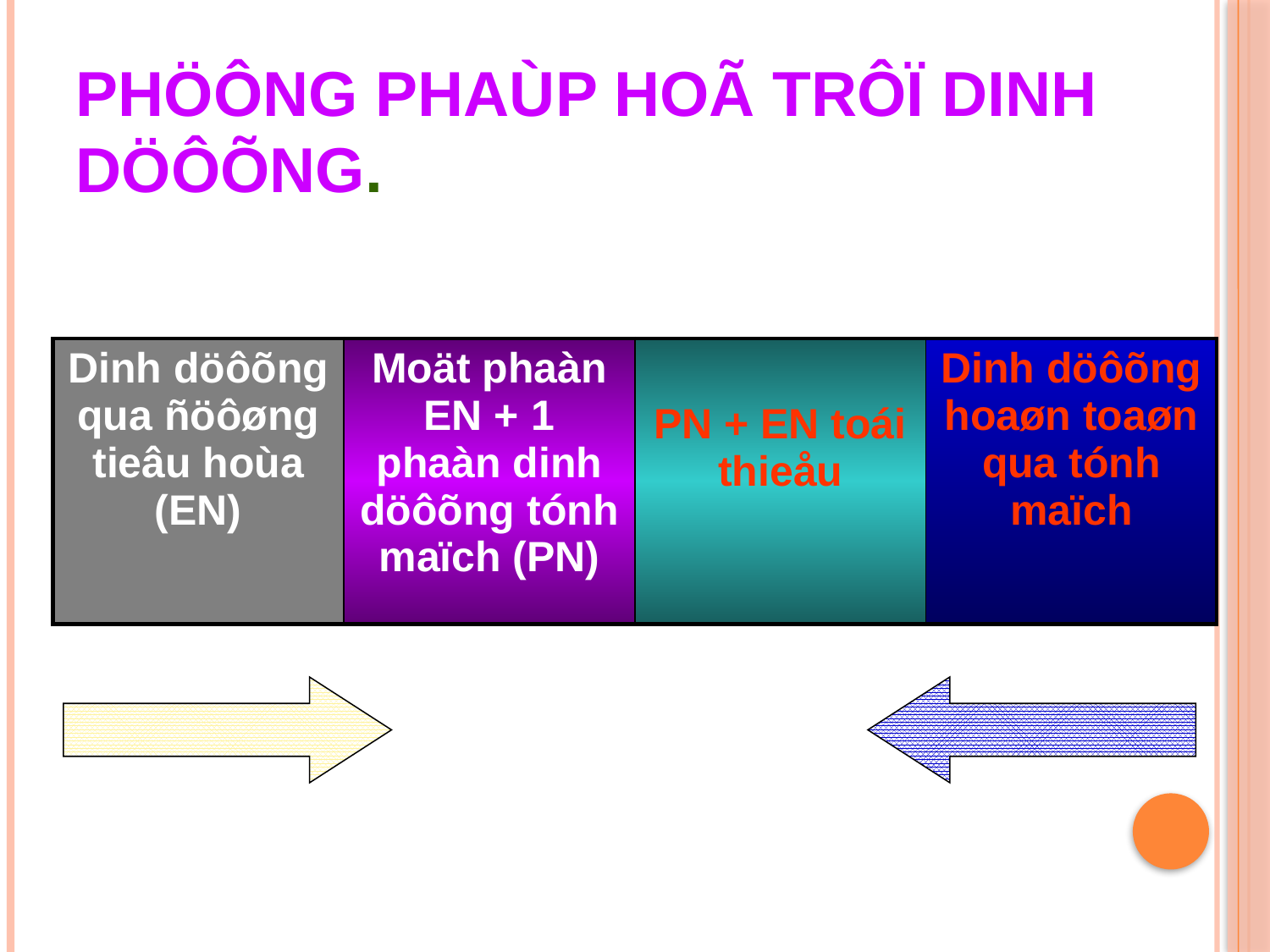

# Phöông phaùp hoã trôï dinh döôõng.
| Dinh döôõng qua ñöôøng tieâu hoùa (EN) | Moät phaàn EN + 1 phaàn dinh döôõng tónh maïch (PN) | PN + EN toái thieåu | Dinh döôõng hoaøn toaøn qua tónh maïch |
| --- | --- | --- | --- |